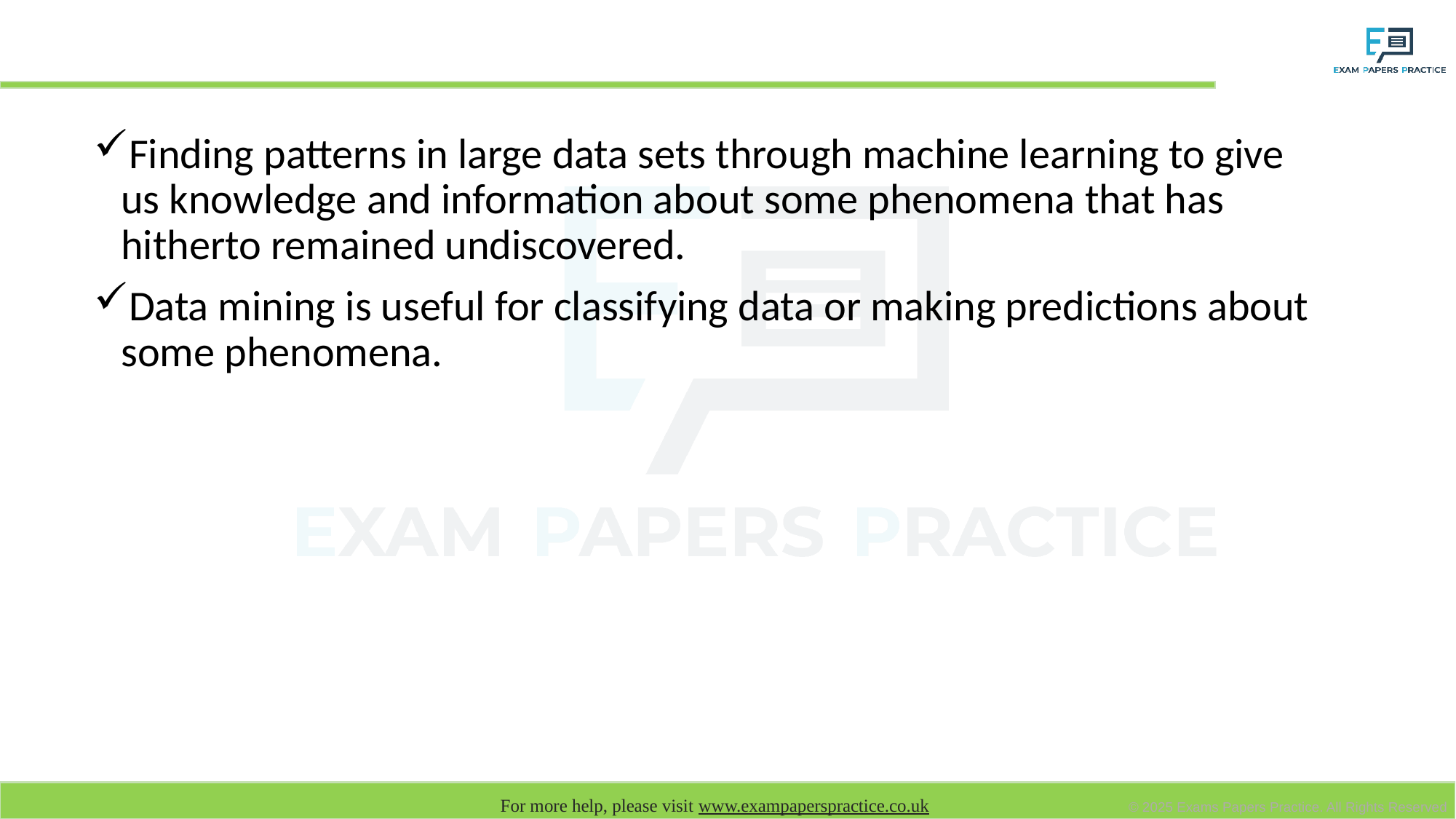

# Data mining
Finding patterns in large data sets through machine learning to give us knowledge and information about some phenomena that has hitherto remained undiscovered.
Data mining is useful for classifying data or making predictions about some phenomena.